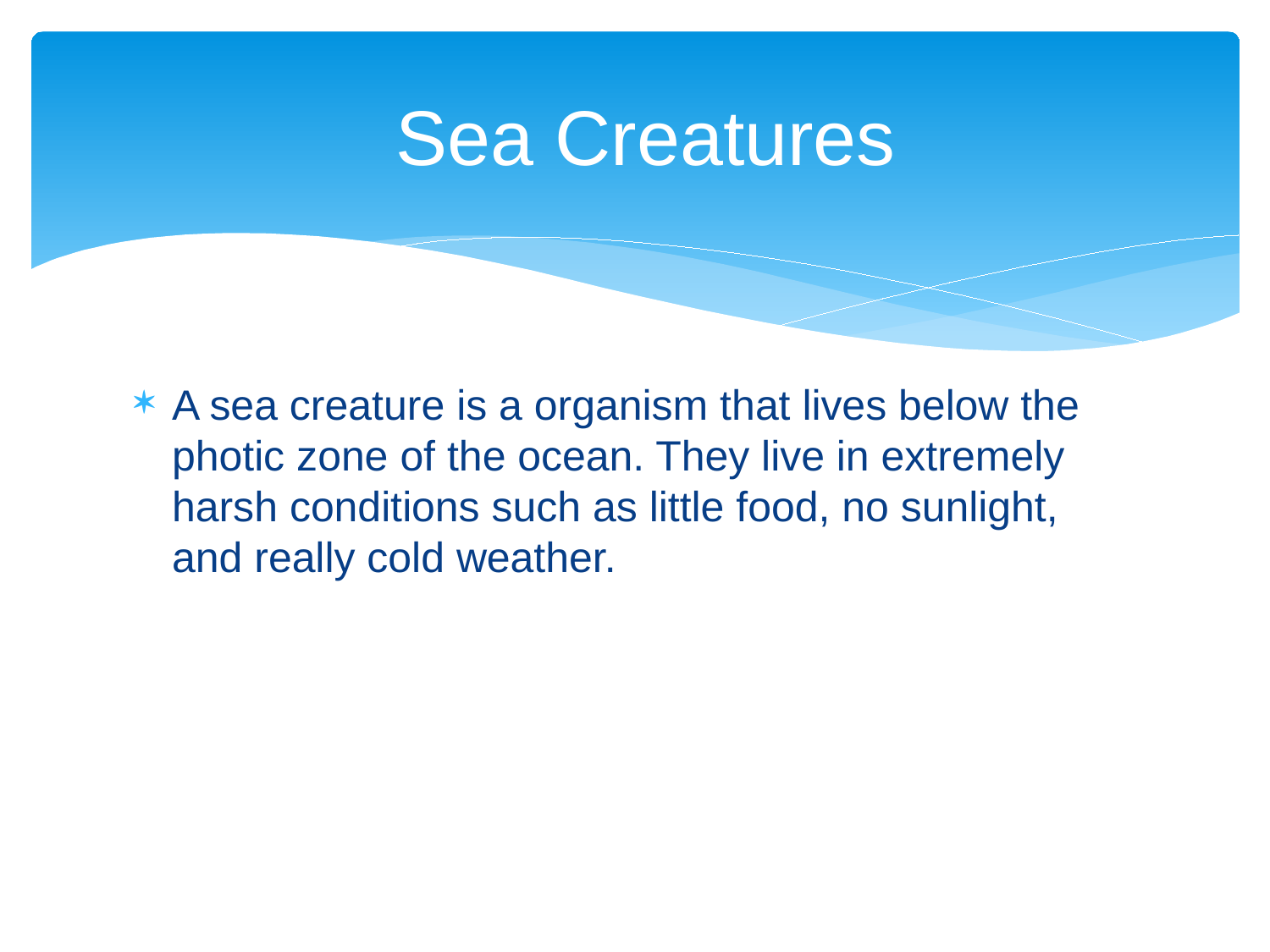

# Sea Creatures
A sea creature is a organism that lives below the photic zone of the ocean. They live in extremely harsh conditions such as little food, no sunlight, and really cold weather.